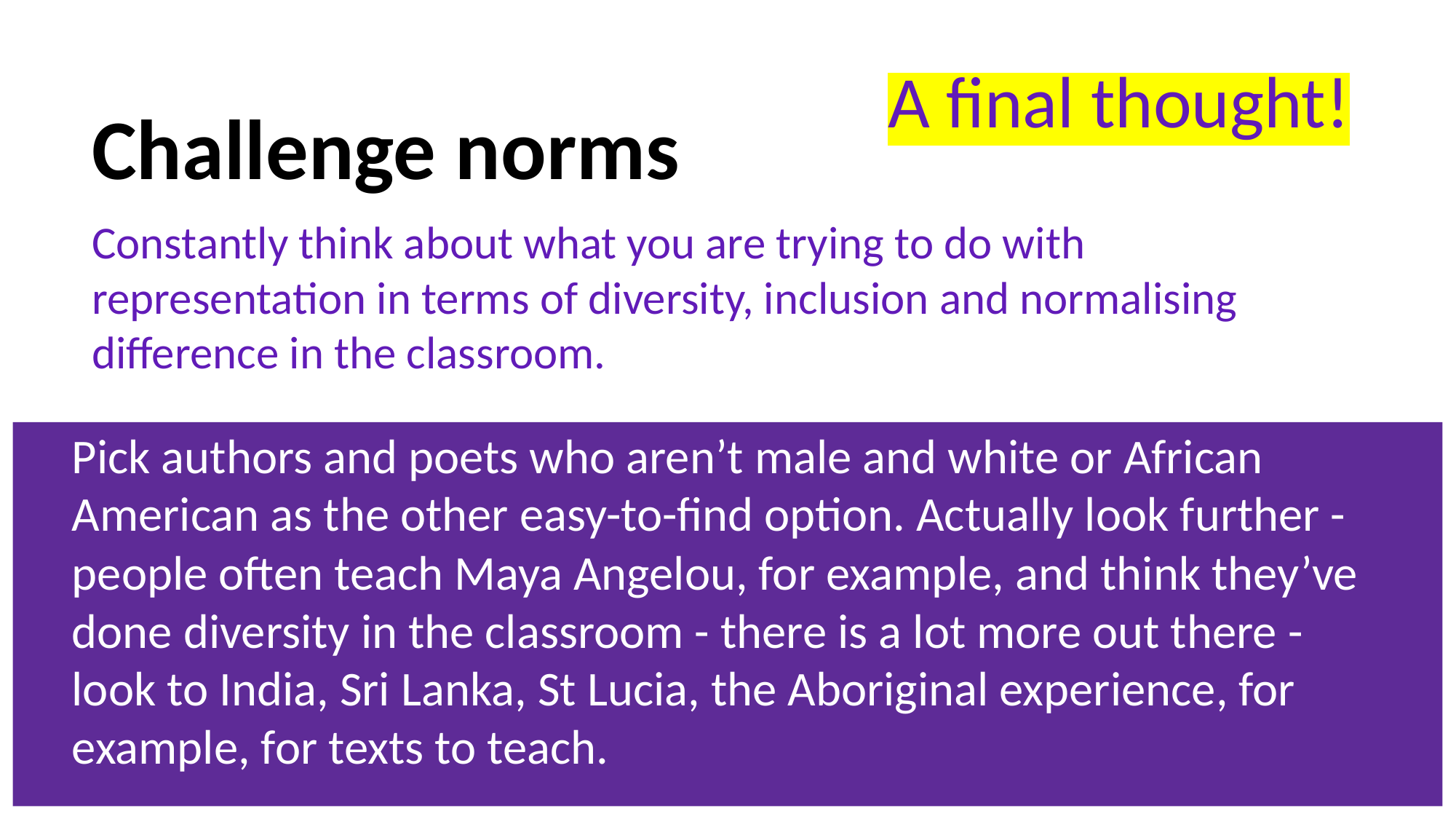

# Challenge norms
A final thought!
Constantly think about what you are trying to do with representation in terms of diversity, inclusion and normalising difference in the classroom.
Pick authors and poets who aren’t male and white or African American as the other easy-to-find option. Actually look further - people often teach Maya Angelou, for example, and think they’ve done diversity in the classroom - there is a lot more out there - look to India, Sri Lanka, St Lucia, the Aboriginal experience, for example, for texts to teach.